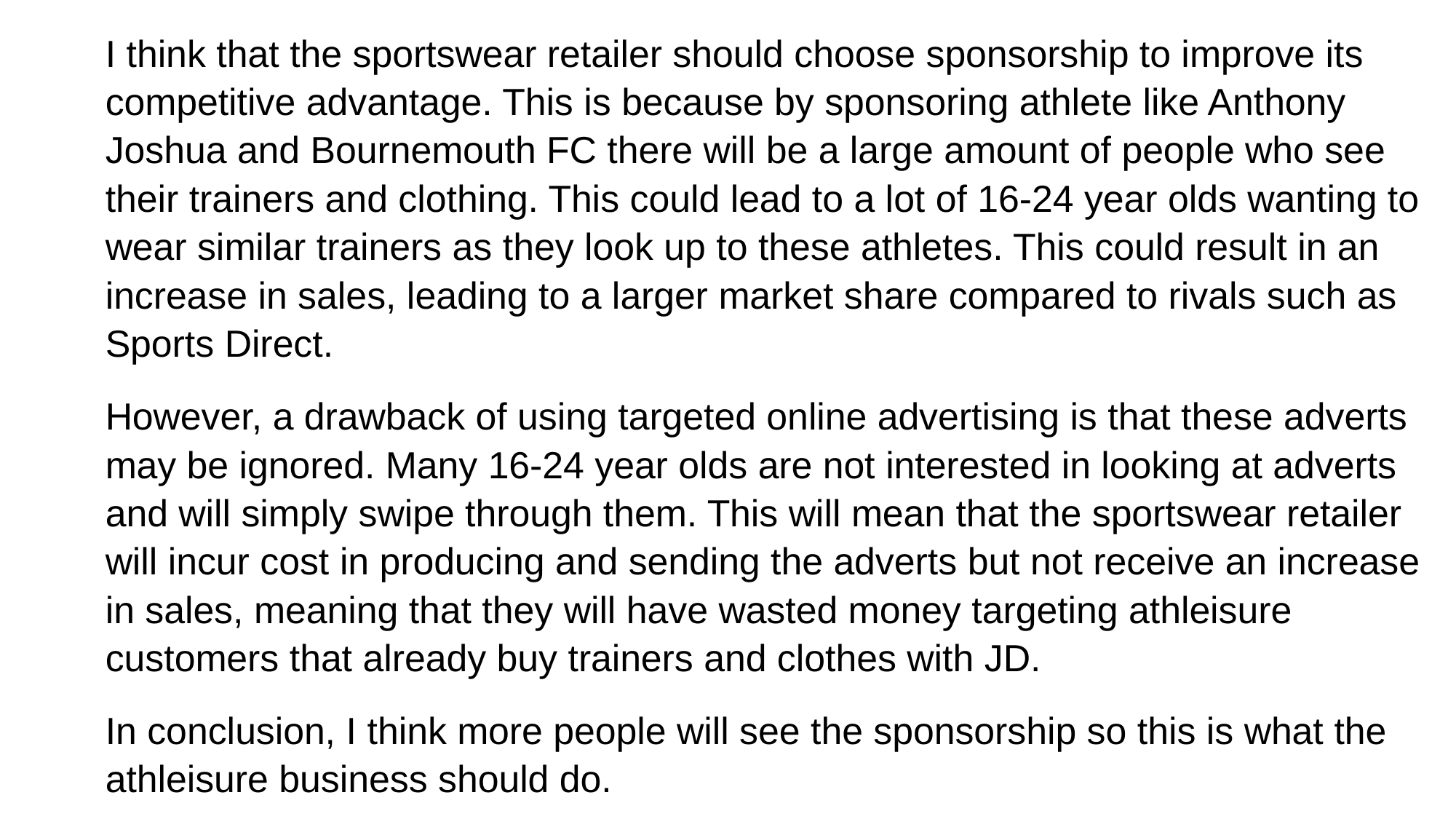

I think that the sportswear retailer should choose sponsorship to improve its competitive advantage. This is because by sponsoring athlete like Anthony Joshua and Bournemouth FC there will be a large amount of people who see their trainers and clothing. This could lead to a lot of 16-24 year olds wanting to wear similar trainers as they look up to these athletes. This could result in an increase in sales, leading to a larger market share compared to rivals such as Sports Direct.
However, a drawback of using targeted online advertising is that these adverts may be ignored. Many 16-24 year olds are not interested in looking at adverts and will simply swipe through them. This will mean that the sportswear retailer will incur cost in producing and sending the adverts but not receive an increase in sales, meaning that they will have wasted money targeting athleisure customers that already buy trainers and clothes with JD.
In conclusion, I think more people will see the sponsorship so this is what the athleisure business should do.